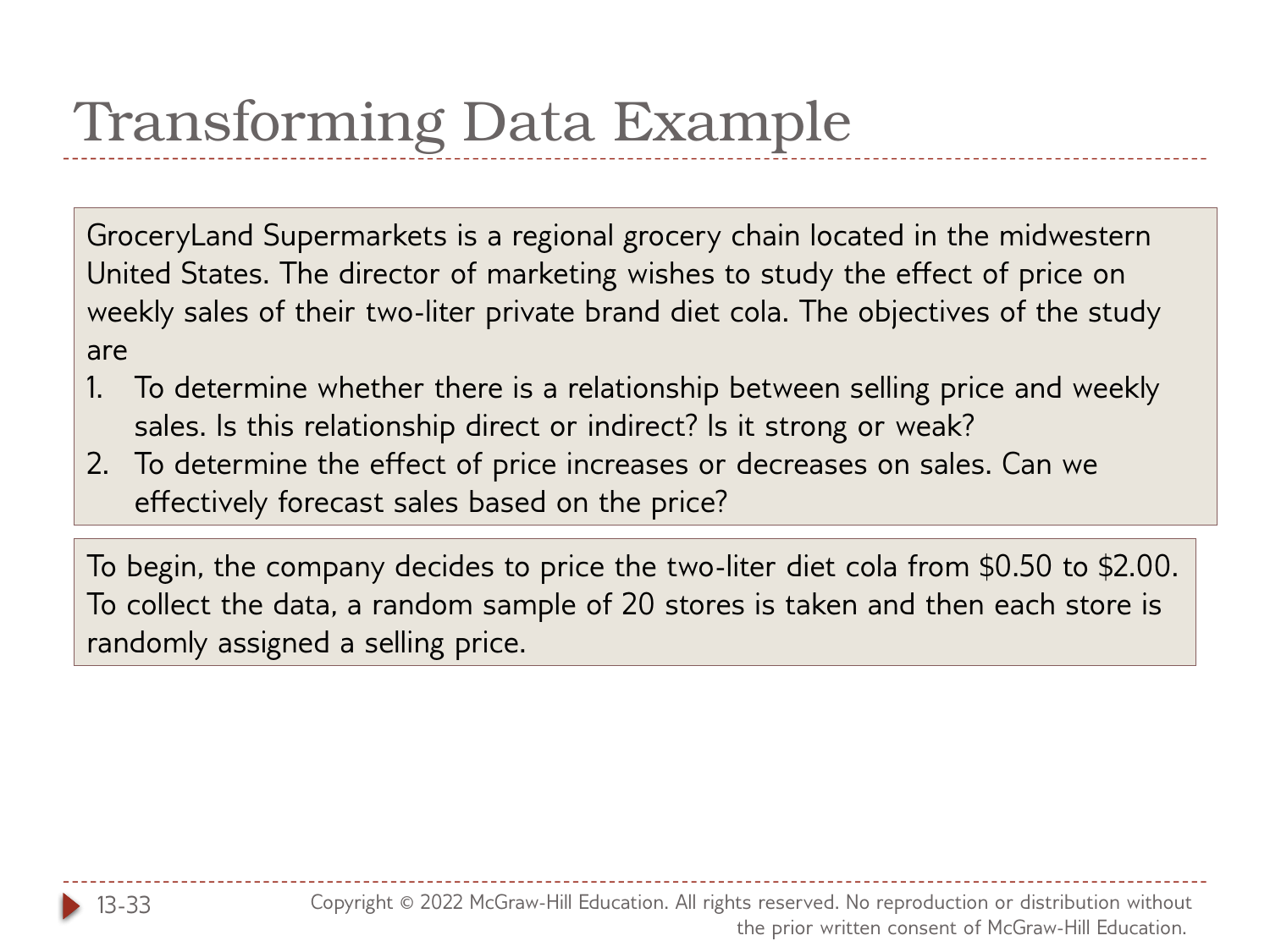

# Transforming Data Example
GroceryLand Supermarkets is a regional grocery chain located in the midwestern United States. The director of marketing wishes to study the effect of price on weekly sales of their two-liter private brand diet cola. The objectives of the study are
To determine whether there is a relationship between selling price and weekly sales. Is this relationship direct or indirect? Is it strong or weak?
To determine the effect of price increases or decreases on sales. Can we effectively forecast sales based on the price?
To begin, the company decides to price the two-liter diet cola from $0.50 to $2.00. To collect the data, a random sample of 20 stores is taken and then each store is randomly assigned a selling price.
13-33
Copyright © 2022 McGraw-Hill Education. All rights reserved. No reproduction or distribution without the prior written consent of McGraw-Hill Education.